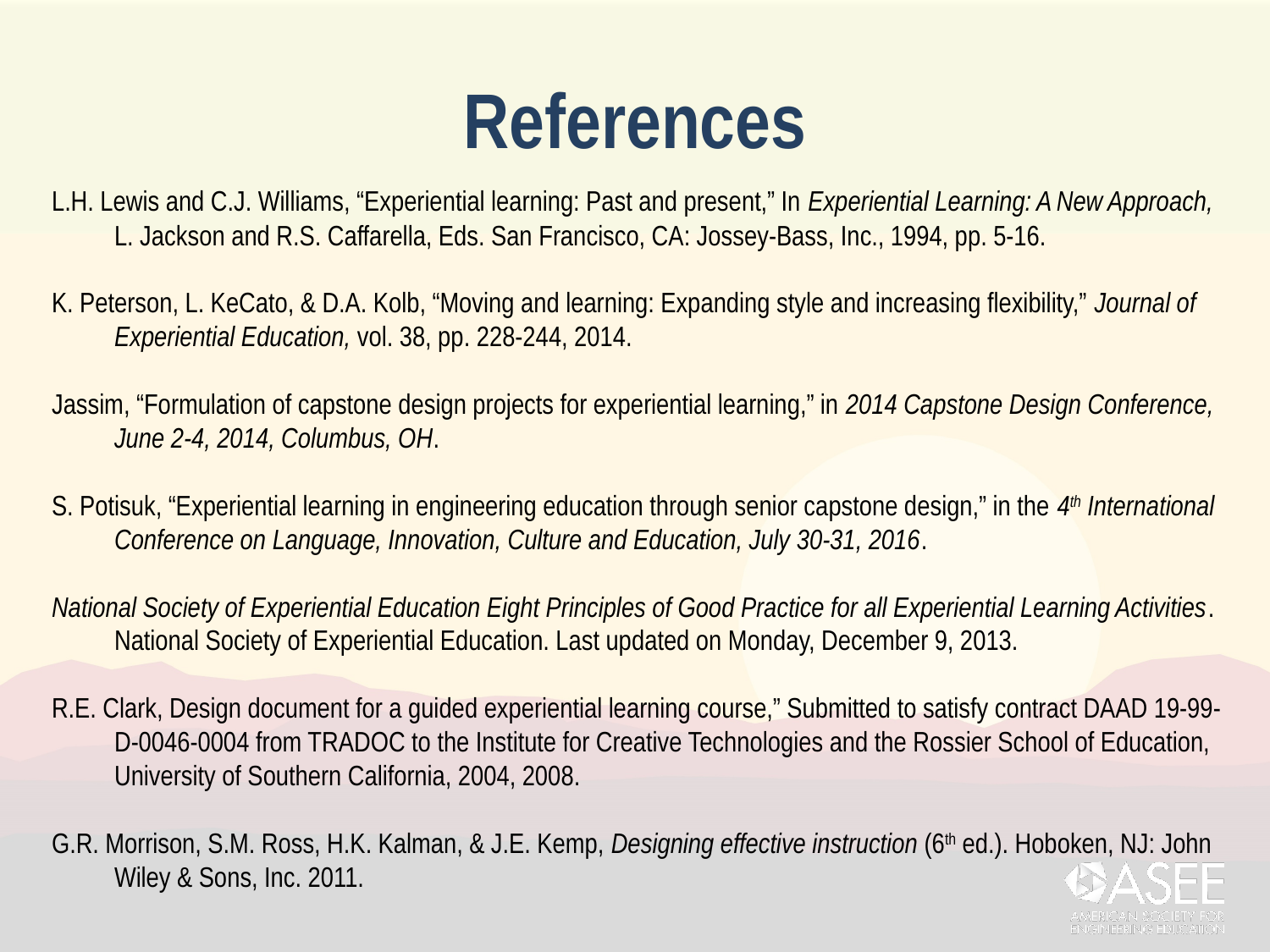

# References
L.H. Lewis and C.J. Williams, “Experiential learning: Past and present,” In Experiential Learning: A New Approach, L. Jackson and R.S. Caffarella, Eds. San Francisco, CA: Jossey-Bass, Inc., 1994, pp. 5-16.

K. Peterson, L. KeCato, & D.A. Kolb, “Moving and learning: Expanding style and increasing flexibility,” Journal of Experiential Education, vol. 38, pp. 228-244, 2014.

Jassim, “Formulation of capstone design projects for experiential learning,” in 2014 Capstone Design Conference, June 2-4, 2014, Columbus, OH.

S. Potisuk, “Experiential learning in engineering education through senior capstone design,” in the 4th International Conference on Language, Innovation, Culture and Education, July 30-31, 2016.

National Society of Experiential Education Eight Principles of Good Practice for all Experiential Learning Activities. National Society of Experiential Education. Last updated on Monday, December 9, 2013.

R.E. Clark, Design document for a guided experiential learning course,” Submitted to satisfy contract DAAD 19-99-D-0046-0004 from TRADOC to the Institute for Creative Technologies and the Rossier School of Education, University of Southern California, 2004, 2008.

G.R. Morrison, S.M. Ross, H.K. Kalman, & J.E. Kemp, Designing effective instruction (6th ed.). Hoboken, NJ: John Wiley & Sons, Inc. 2011.